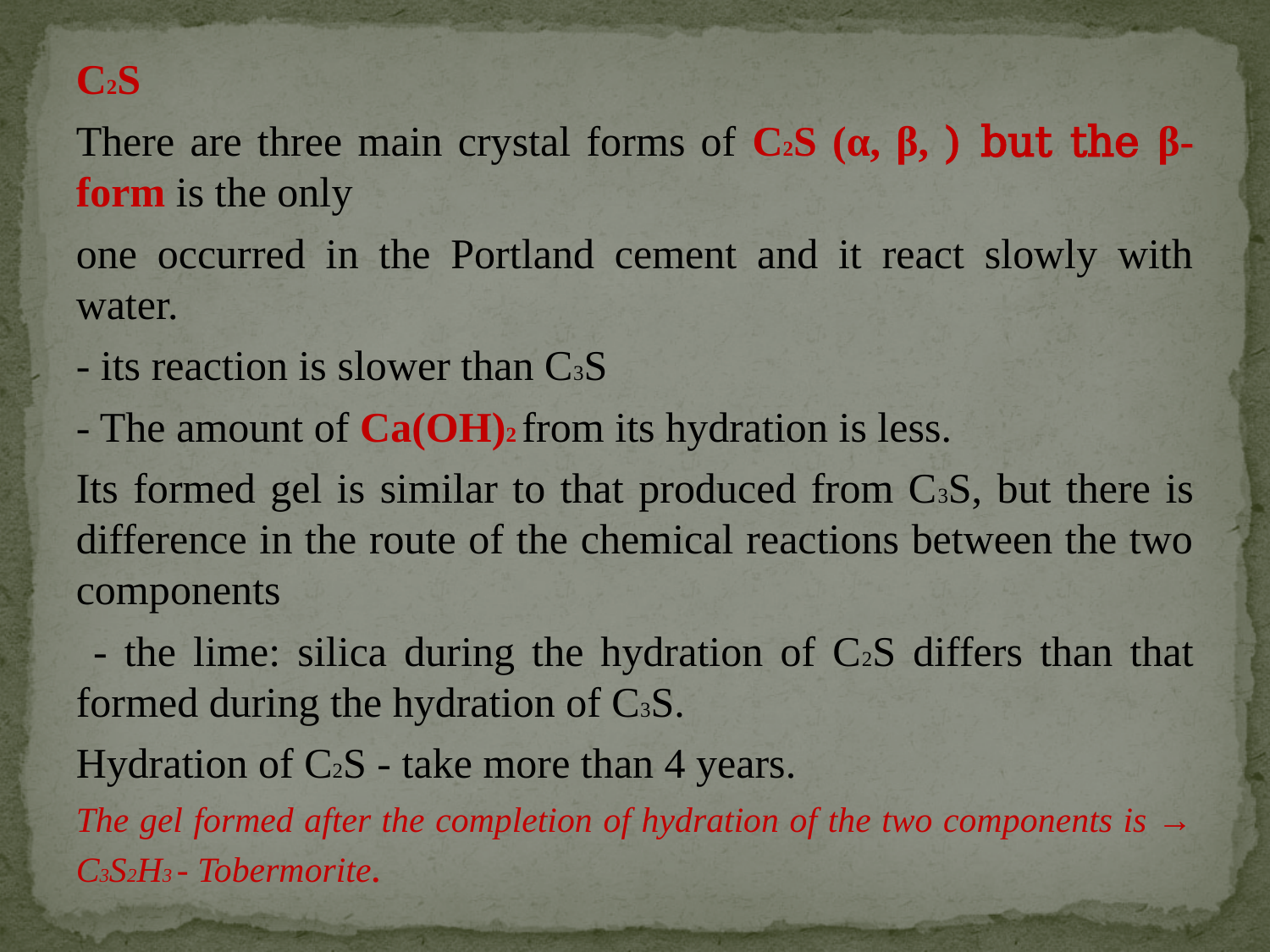

C2S
There are three main crystal forms of C2S (α, β, ) but the β-form is the only
one occurred in the Portland cement and it react slowly with water.
- its reaction is slower than C3S
- The amount of Ca(OH)2 from its hydration is less.
Its formed gel is similar to that produced from C3S, but there is difference in the route of the chemical reactions between the two components
 - the lime: silica during the hydration of C2S differs than that formed during the hydration of C3S.
Hydration of C2S - take more than 4 years.
The gel formed after the completion of hydration of the two components is → C3S2H3 - Tobermorite.